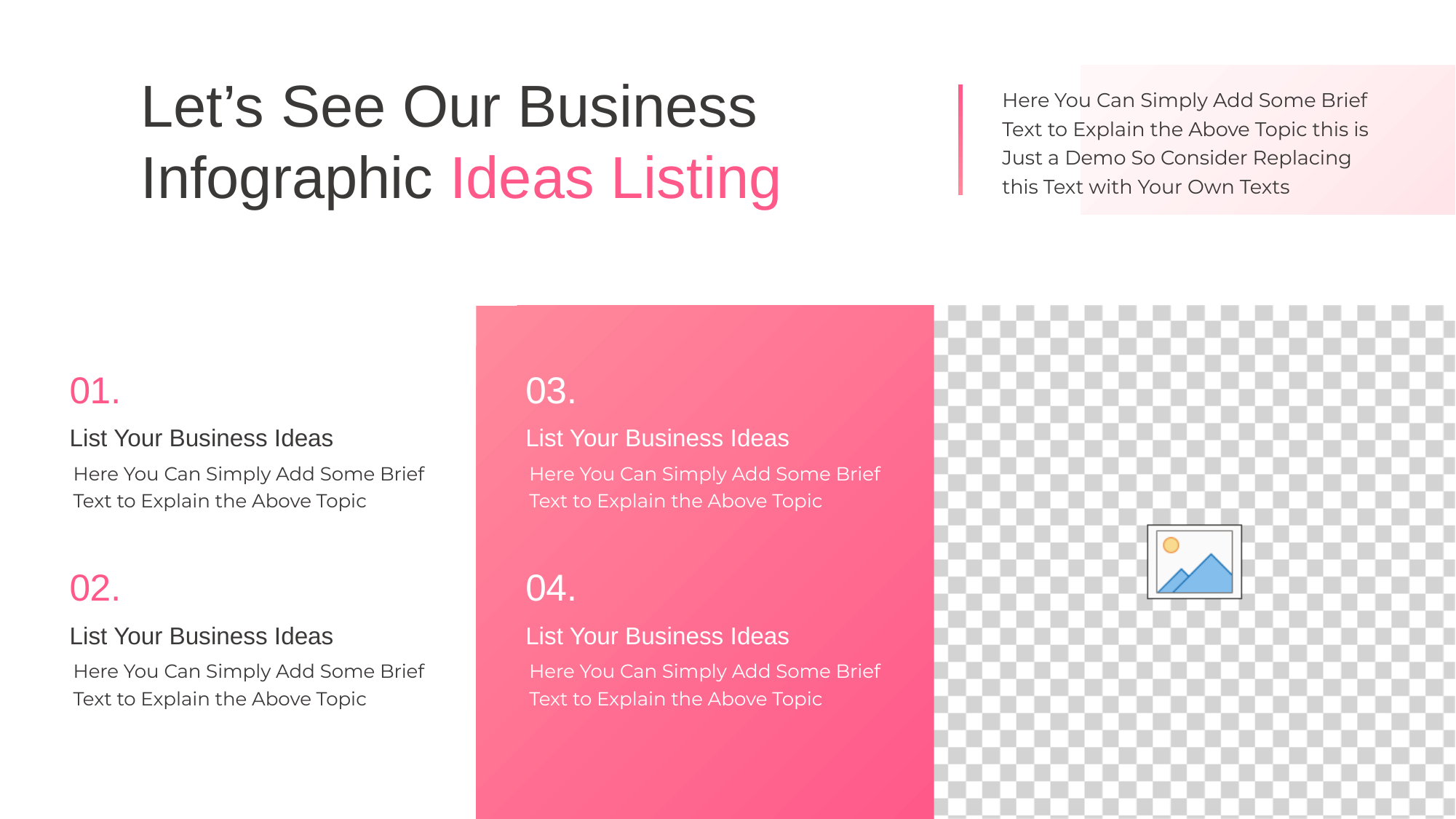

Let’s See Our Business
Infographic Ideas Listing

Here You Can Simply Add Some Brief
Text to Explain the Above Topic this is
Just a Demo So Consider Replacing
this Text with Your Own Texts

01.
03.
List Your Business Ideas
List Your Business Ideas
Here You Can Simply Add Some Brief
Text to Explain the Above Topic
Here You Can Simply Add Some Brief
Text to Explain the Above Topic
02.
04.
List Your Business Ideas
List Your Business Ideas
Here You Can Simply Add Some Brief
Text to Explain the Above Topic
Here You Can Simply Add Some Brief
Text to Explain the Above Topic